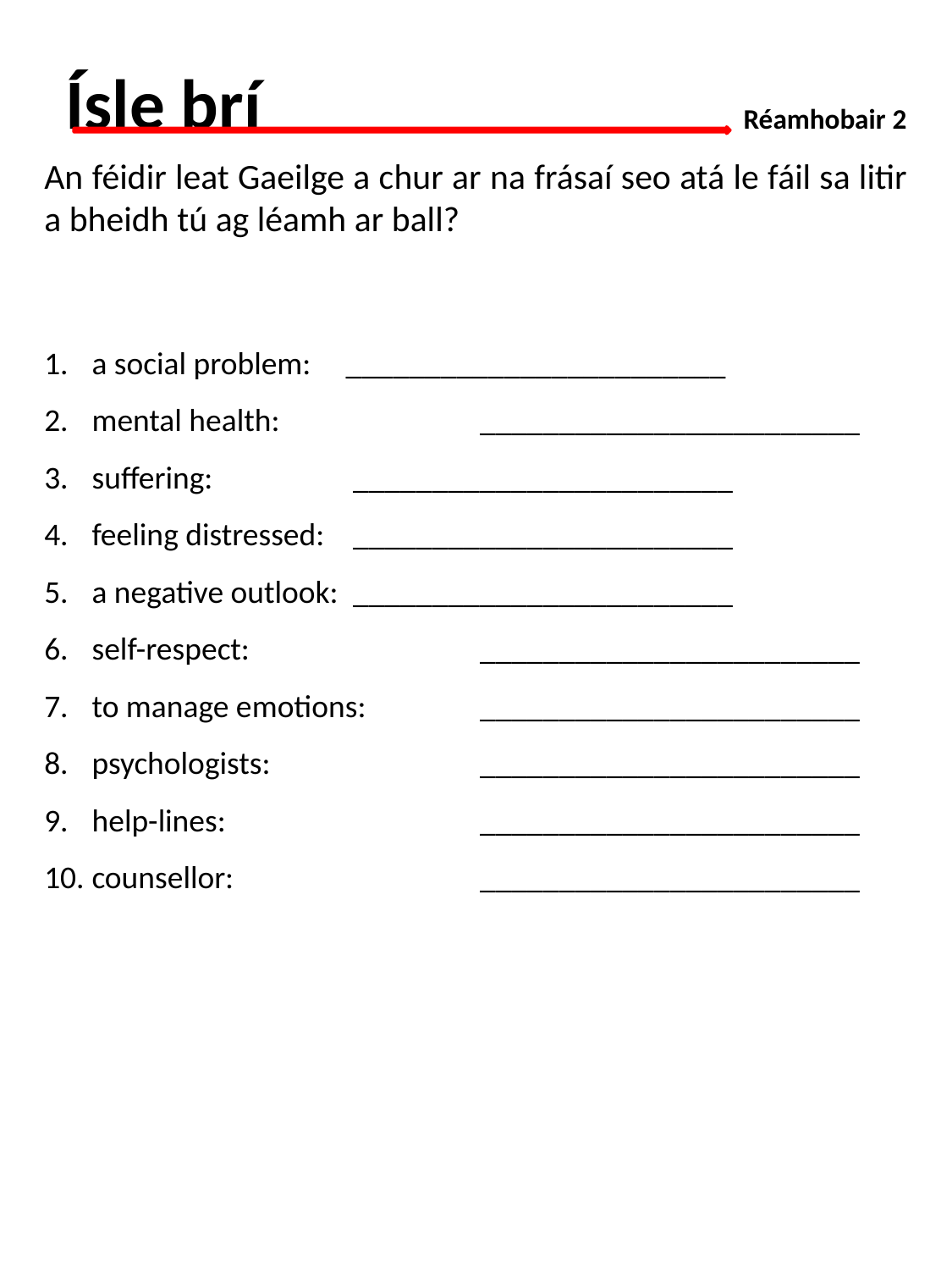

# Ísle brí				   Réamhobair 2

An féidir leat Gaeilge a chur ar na frásaí seo atá le fáil sa litir a bheidh tú ag léamh ar ball?

a social problem:	________________________
mental health:		 ________________________
suffering:		 ________________________
feeling distressed:	 ________________________
a negative outlook:	 ________________________
self-respect:		 ________________________
to manage emotions:	 ________________________
psychologists:		 ________________________
help-lines:		 ________________________
counsellor:		 ________________________